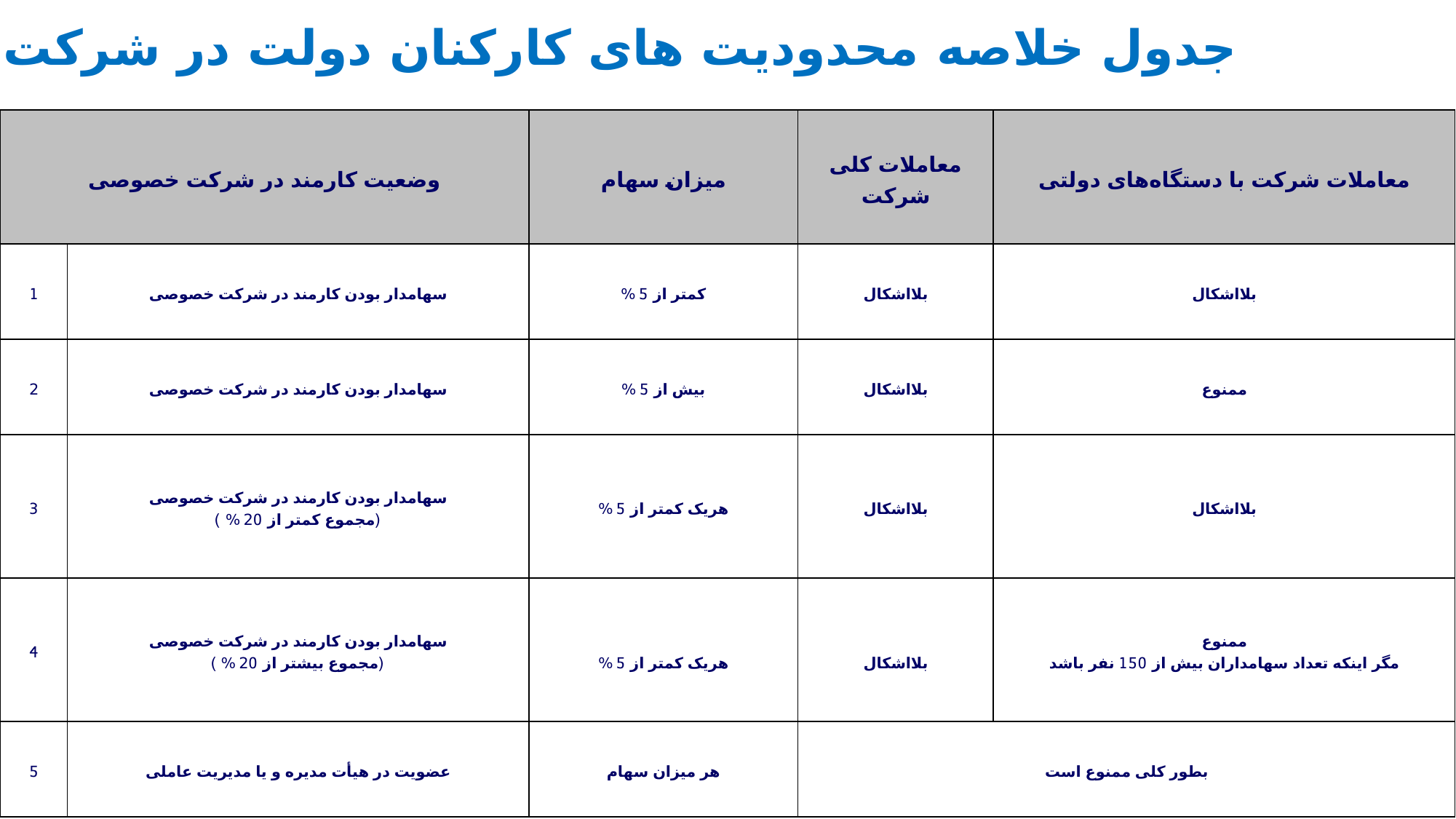

جدول خلاصه محدودیت های کارکنان دولت در شرکت ها
| وضعیت کارمند در شرکت خصوصی |  | میزان سهام | معاملات کلی شرکت | معاملات شرکت با دستگاه‌های دولتی |
| --- | --- | --- | --- | --- |
| 1 | سهامدار بودن کارمند در شرکت خصوصی | کمتر از 5% | بلااشکال | بلااشکال |
| 2 | سهامدار بودن کارمند در شرکت خصوصی | بیش از 5% | بلااشکال | ممنوع |
| 3 | سهامدار بودن کارمند در شرکت خصوصی (مجموع کمتر از 20% ) | هریک کمتر از 5% | بلااشکال | بلااشکال |
| 4 | سهامدار بودن کارمند در شرکت خصوصی (مجموع بیشتر از 20% ) | هریک کمتر از 5% | بلااشکال | ممنوع مگر اینکه تعداد سهامداران بیش از 150 نفر باشد |
| 5 | عضویت در هيأت مدیره و یا مدیریت عاملی | هر میزان سهام | بطور کلی ممنوع است |  |